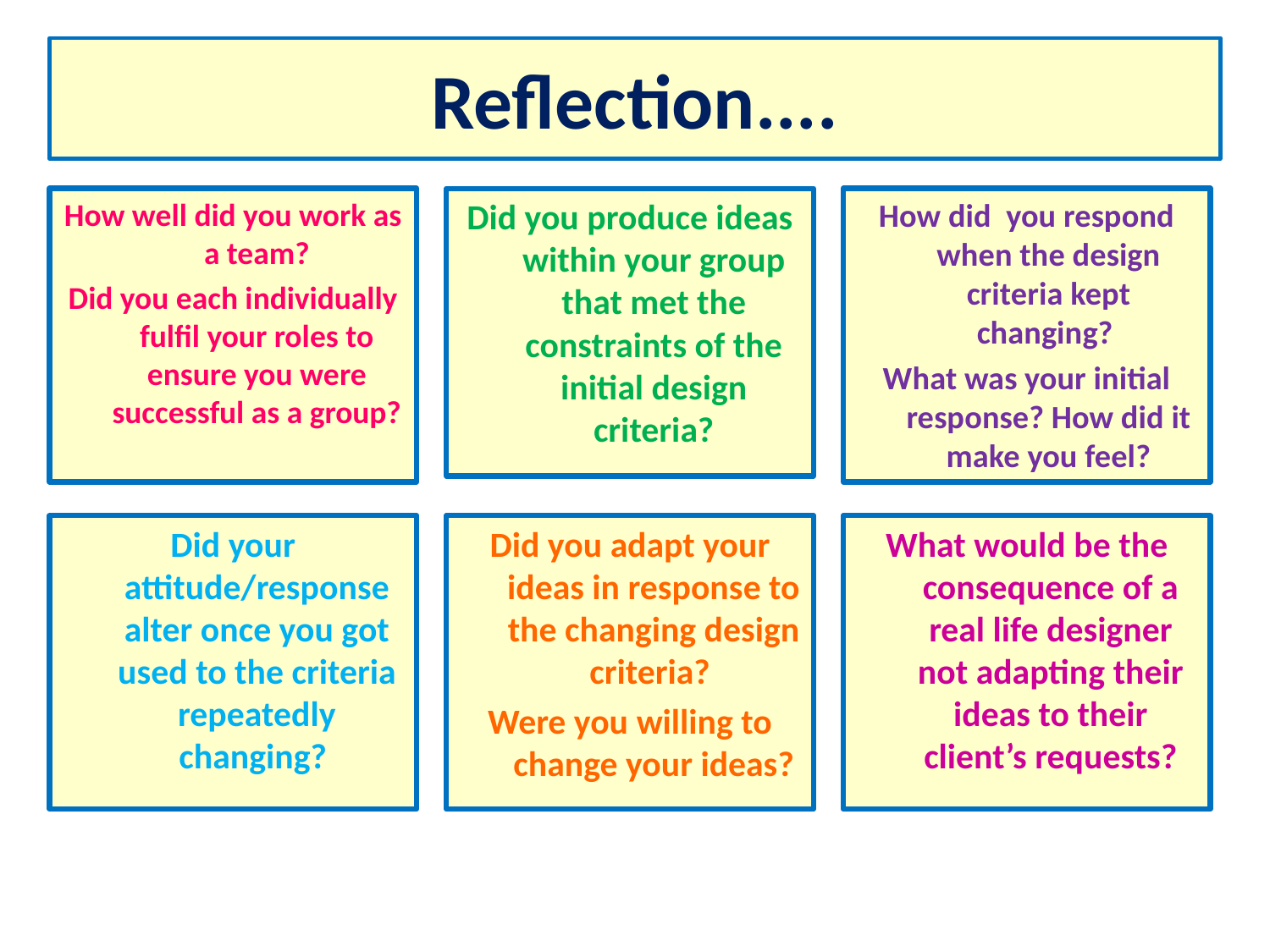

# Reflection....
How well did you work as a team?
Did you each individually fulfil your roles to ensure you were successful as a group?

Did you produce ideas within your group that met the constraints of the initial design criteria?
How did  you respond when the design criteria kept changing?
What was your initial response? How did it make you feel?
Did your attitude/response alter once you got used to the criteria repeatedly changing?
Did you adapt your ideas in response to the changing design criteria?
Were you willing to change your ideas?
What would be the consequence of a real life designer not adapting their ideas to their client’s requests?